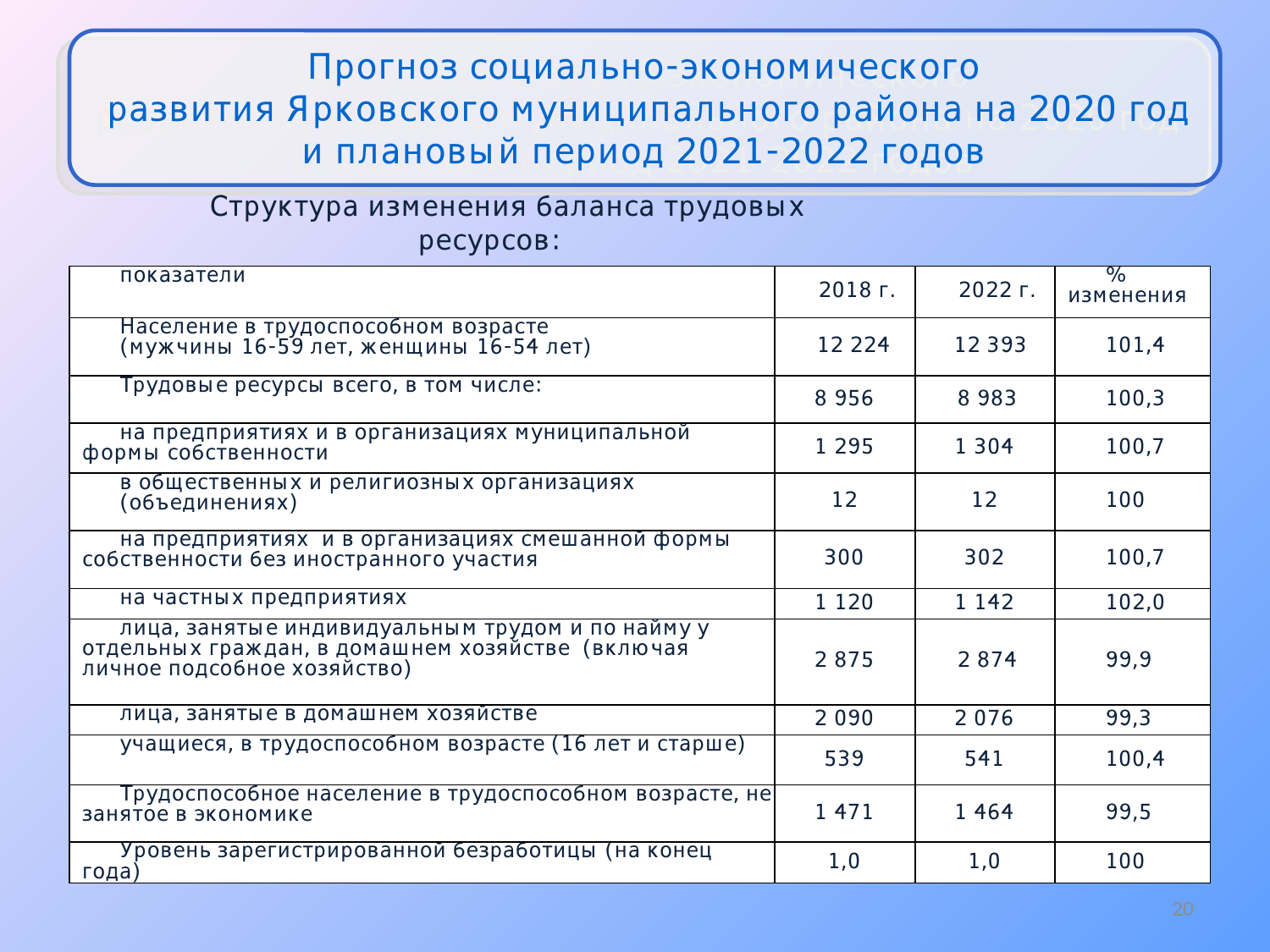

Прогноз социально-экономического
 развития Ярковского муниципального района на 2020 год и плановый период 2021-2022 годов
Структура изменения баланса трудовых ресурсов:
| показатели | 2018 г. | 2022 г. | % изменения |
| --- | --- | --- | --- |
| Население в трудоспособном возрасте (мужчины 16-59 лет, женщины 16-54 лет) | 12 224 | 12 393 | 101,4 |
| Трудовые ресурсы всего, в том числе: | 8 956 | 8 983 | 100,3 |
| на предприятиях и в организациях муниципальной формы собственности | 1 295 | 1 304 | 100,7 |
| в общественных и религиозных организациях (объединениях) | 12 | 12 | 100 |
| на предприятиях и в организациях смешанной формы собственности без иностранного участия | 300 | 302 | 100,7 |
| на частных предприятиях | 1 120 | 1 142 | 102,0 |
| лица, занятые индивидуальным трудом и по найму у отдельных граждан, в домашнем хозяйстве (включая личное подсобное хозяйство) | 2 875 | 2 874 | 99,9 |
| лица, занятые в домашнем хозяйстве | 2 090 | 2 076 | 99,3 |
| учащиеся, в трудоспособном возрасте (16 лет и старше) | 539 | 541 | 100,4 |
| Трудоспособное население в трудоспособном возрасте, не занятое в экономике | 1 471 | 1 464 | 99,5 |
| Уровень зарегистрированной безработицы (на конец года) | 1,0 | 1,0 | 100 |
20